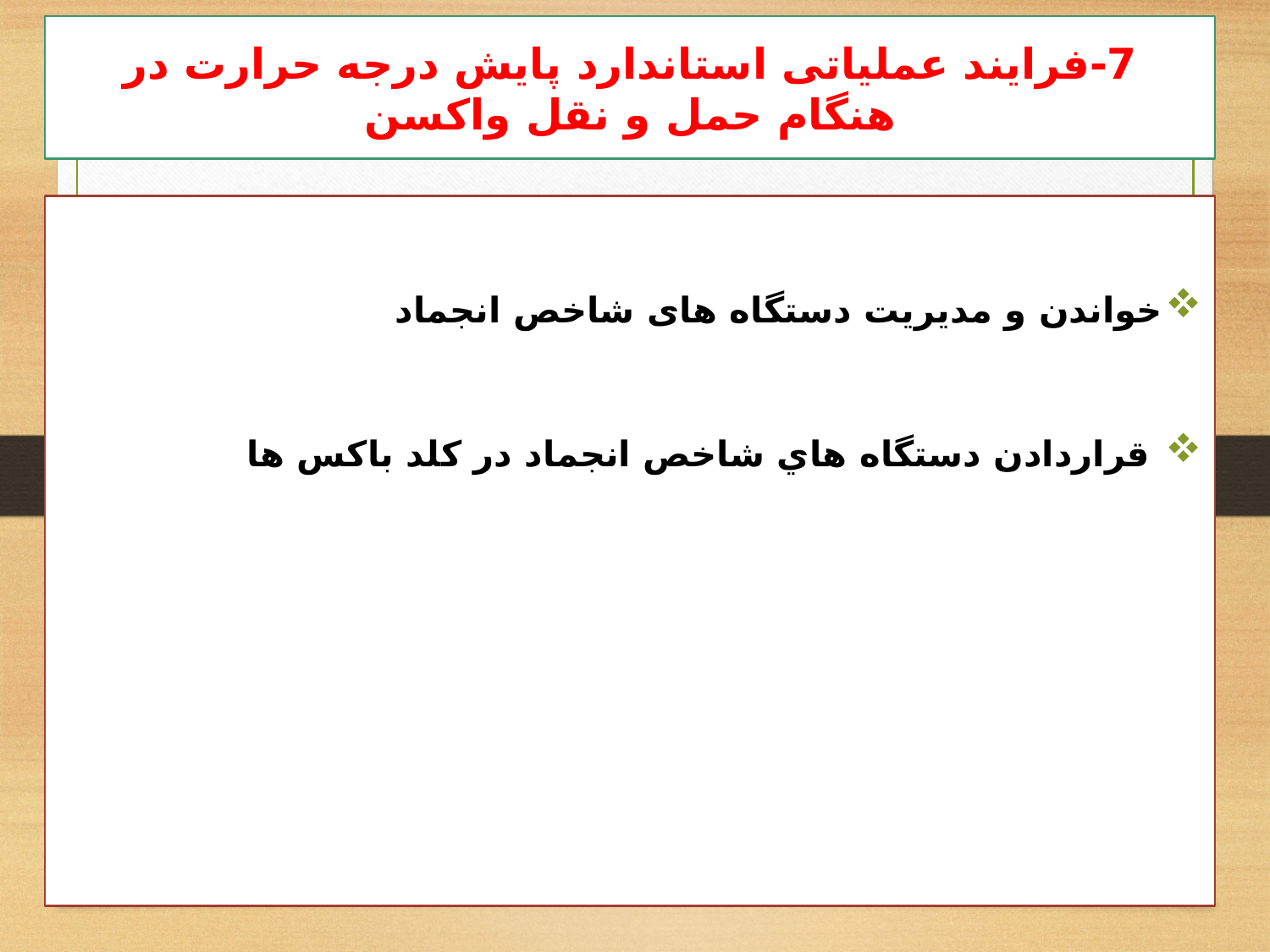

# 7-فرایند عملیاتی استاندارد پايش درجه حرارت در هنگام حمل و نقل واکسن
خواندن و مدیریت دستگاه های شاخص انجماد
 قراردادن دستگاه هاي شاخص انجماد در كلد باكس ها